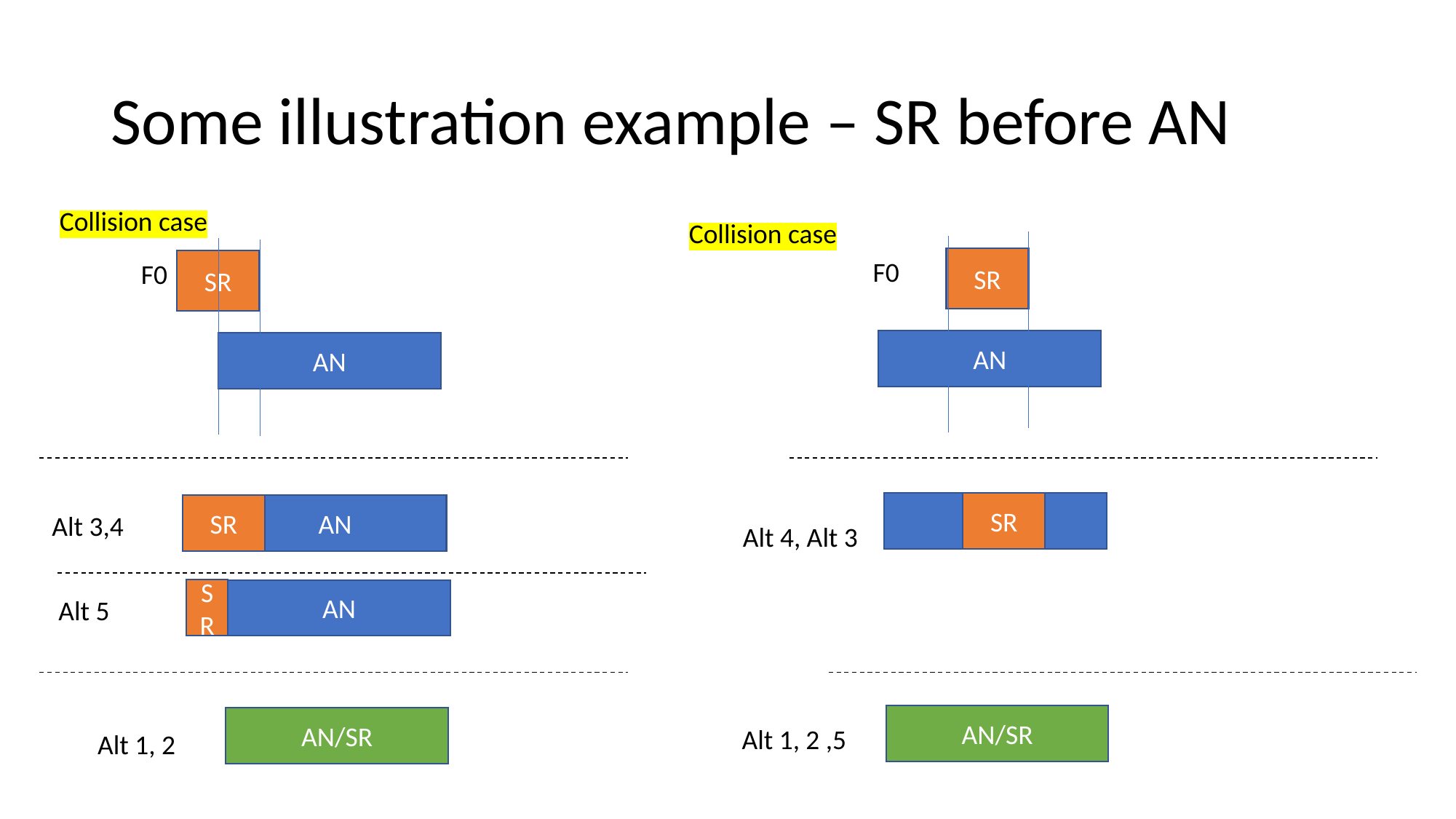

# Some illustration example – SR before AN
Collision case
Collision case
SR
F0
SR
F0
AN
AN
SR
AN
SR
AN
Alt 3,4
Alt 4, Alt 3
SR
AN
Alt 5
AN/SR
AN/SR
Alt 1, 2 ,5
Alt 1, 2